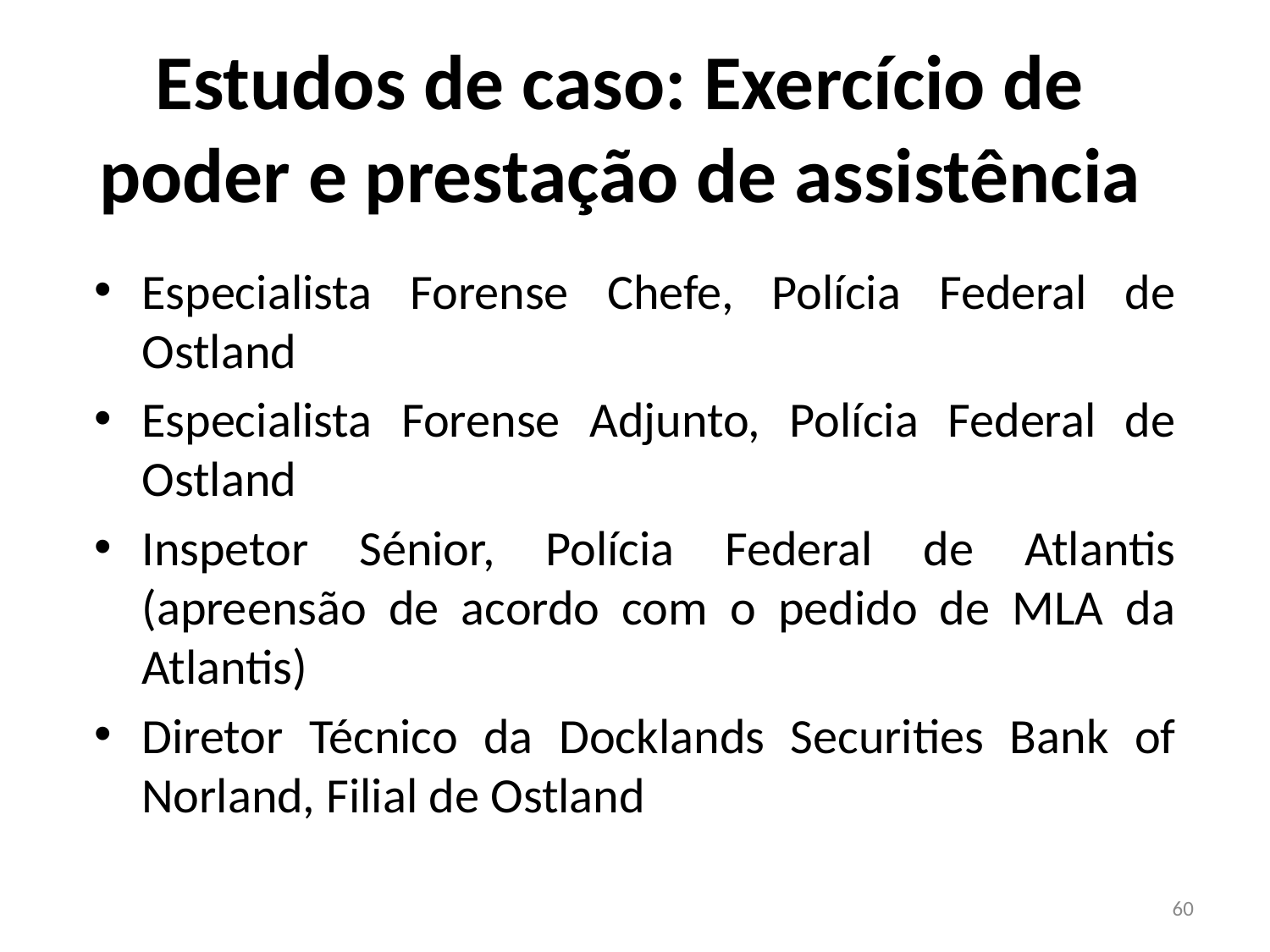

# Estudos de caso: Exercício de poder e prestação de assistência
Especialista Forense Chefe, Polícia Federal de Ostland
Especialista Forense Adjunto, Polícia Federal de Ostland
Inspetor Sénior, Polícia Federal de Atlantis (apreensão de acordo com o pedido de MLA da Atlantis)
Diretor Técnico da Docklands Securities Bank of Norland, Filial de Ostland
60